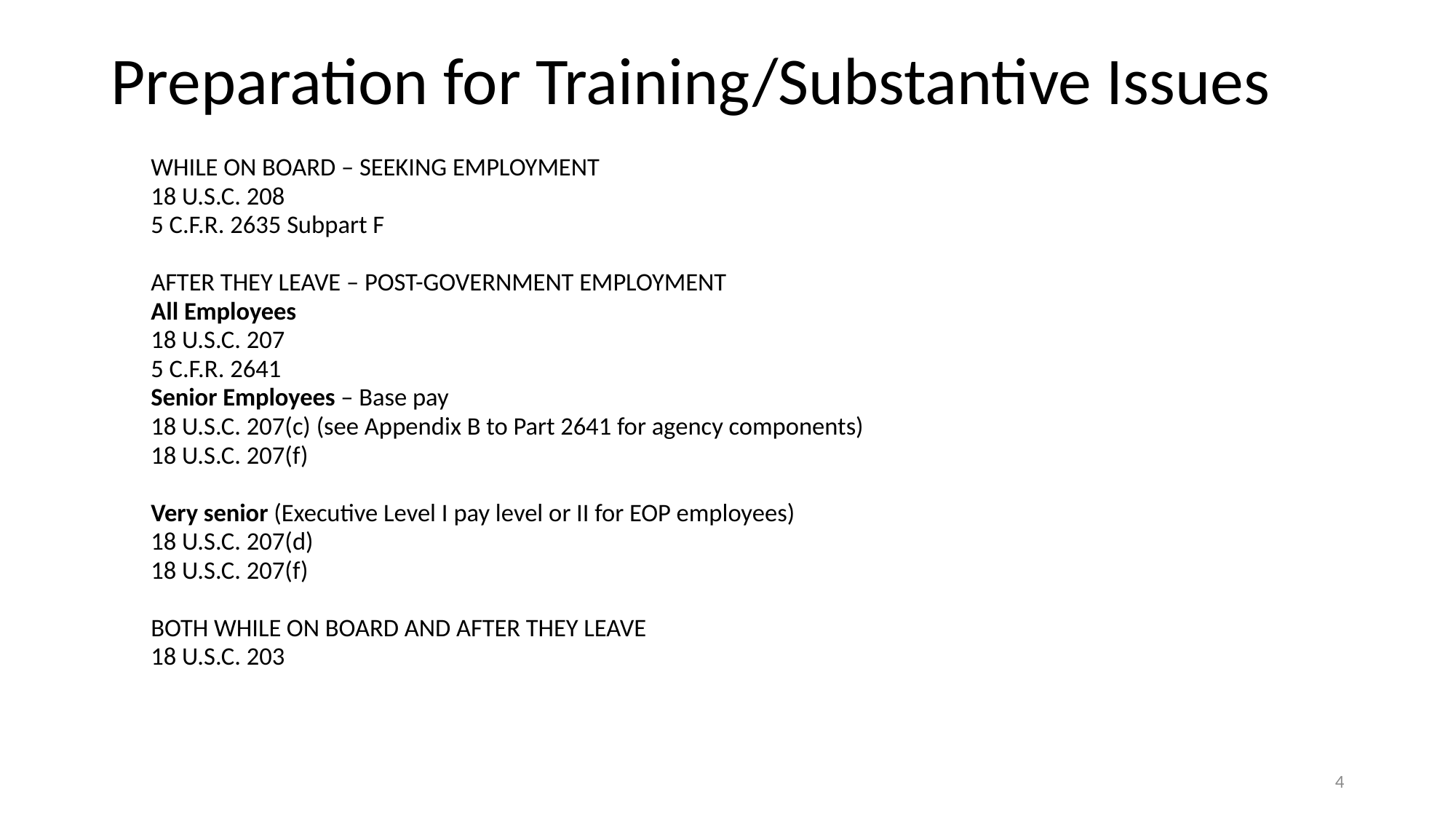

# Preparation for Training/Substantive Issues
WHILE ON BOARD – SEEKING EMPLOYMENT
	18 U.S.C. 208
	5 C.F.R. 2635 Subpart F

AFTER THEY LEAVE – POST-GOVERNMENT EMPLOYMENT
	All Employees
		18 U.S.C. 207
		5 C.F.R. 2641
	Senior Employees – Base pay
		18 U.S.C. 207(c) (see Appendix B to Part 2641 for agency components)
		18 U.S.C. 207(f)

	Very senior (Executive Level I pay level or II for EOP employees)
		18 U.S.C. 207(d)
		18 U.S.C. 207(f)

BOTH WHILE ON BOARD AND AFTER THEY LEAVE
	18 U.S.C. 203

4